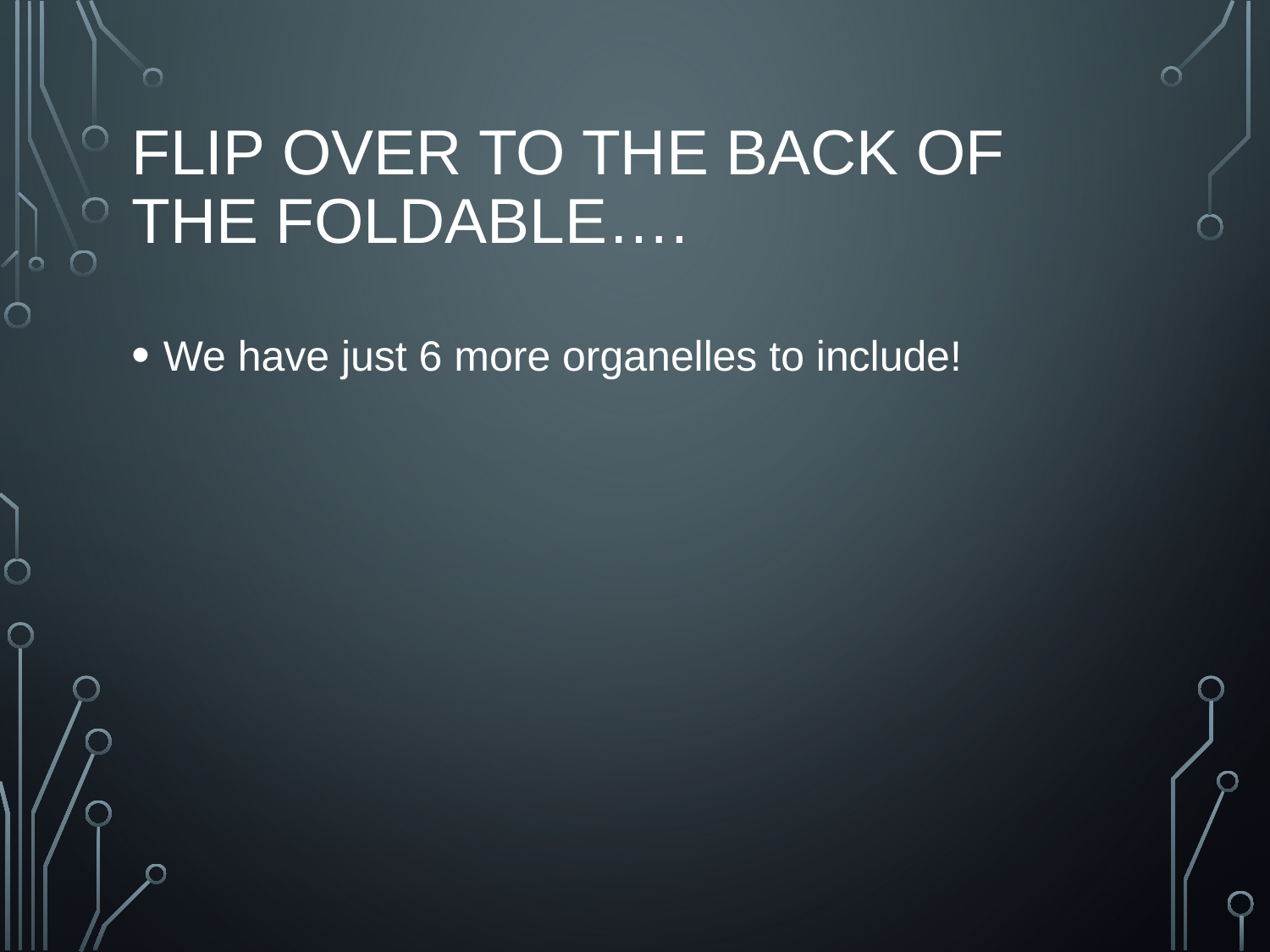

# Flip over to the back of the foldable….
We have just 6 more organelles to include!